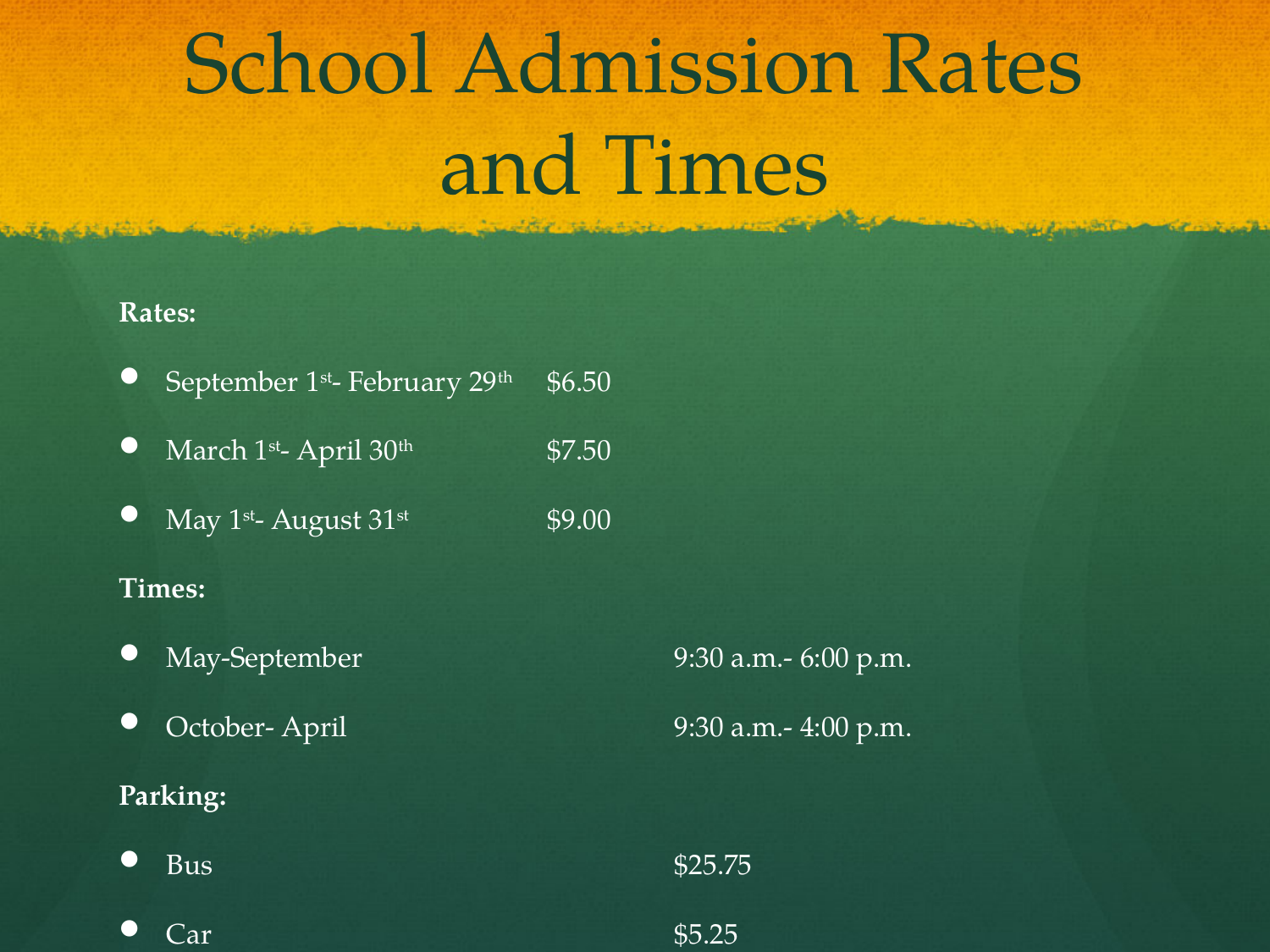

# School Admission Rates and Times
Rates:
September 1st- February 29th	$6.50
March 1st- April 30th		$7.50
May 1st- August 31st		$9.00
Times:
May-September			9:30 a.m.- 6:00 p.m.
October- April			9:30 a.m.- 4:00 p.m.
Parking:
Bus				$25.75
Car				$5.25